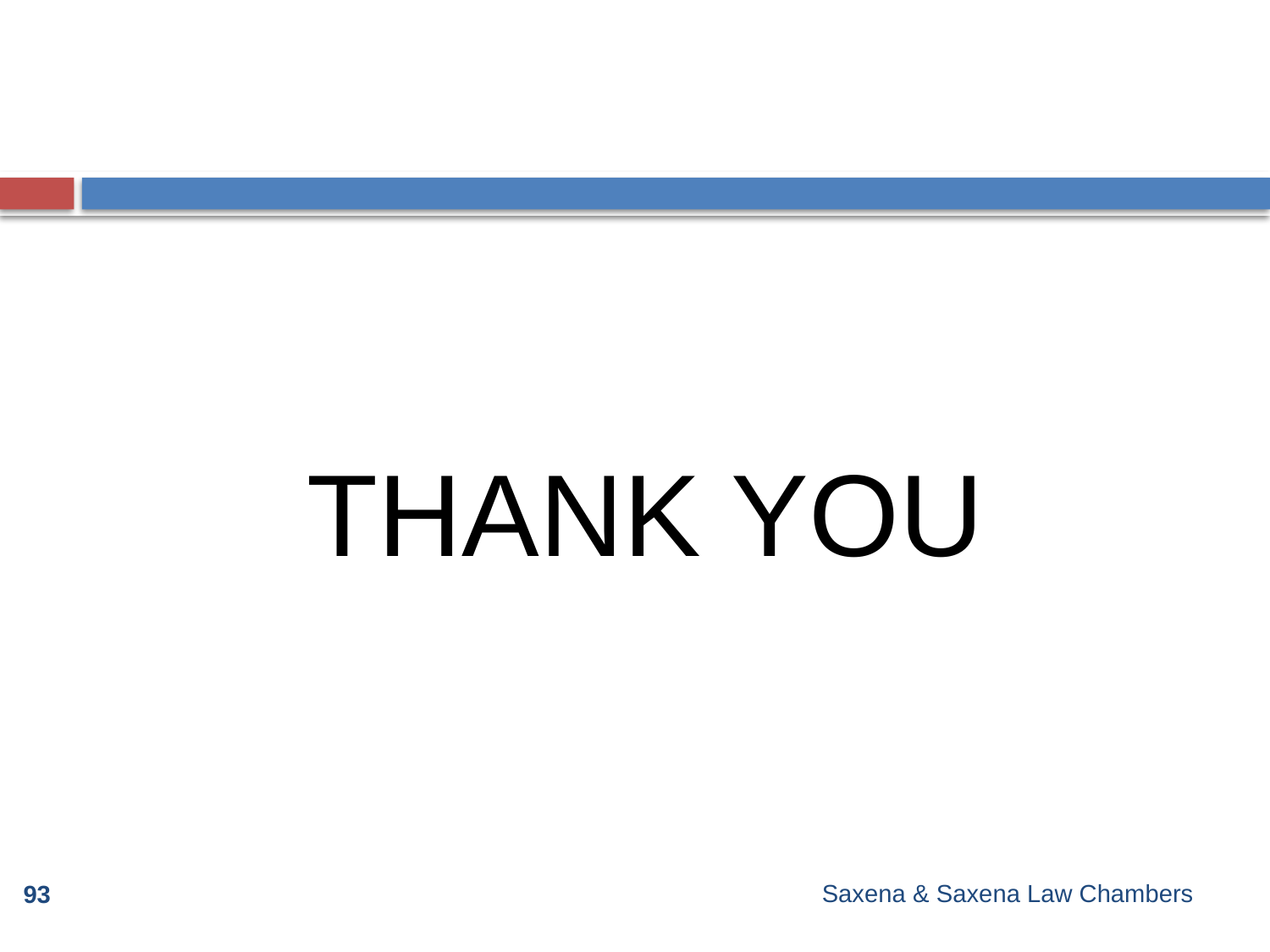

THANK YOU
93
Saxena & Saxena Law Chambers